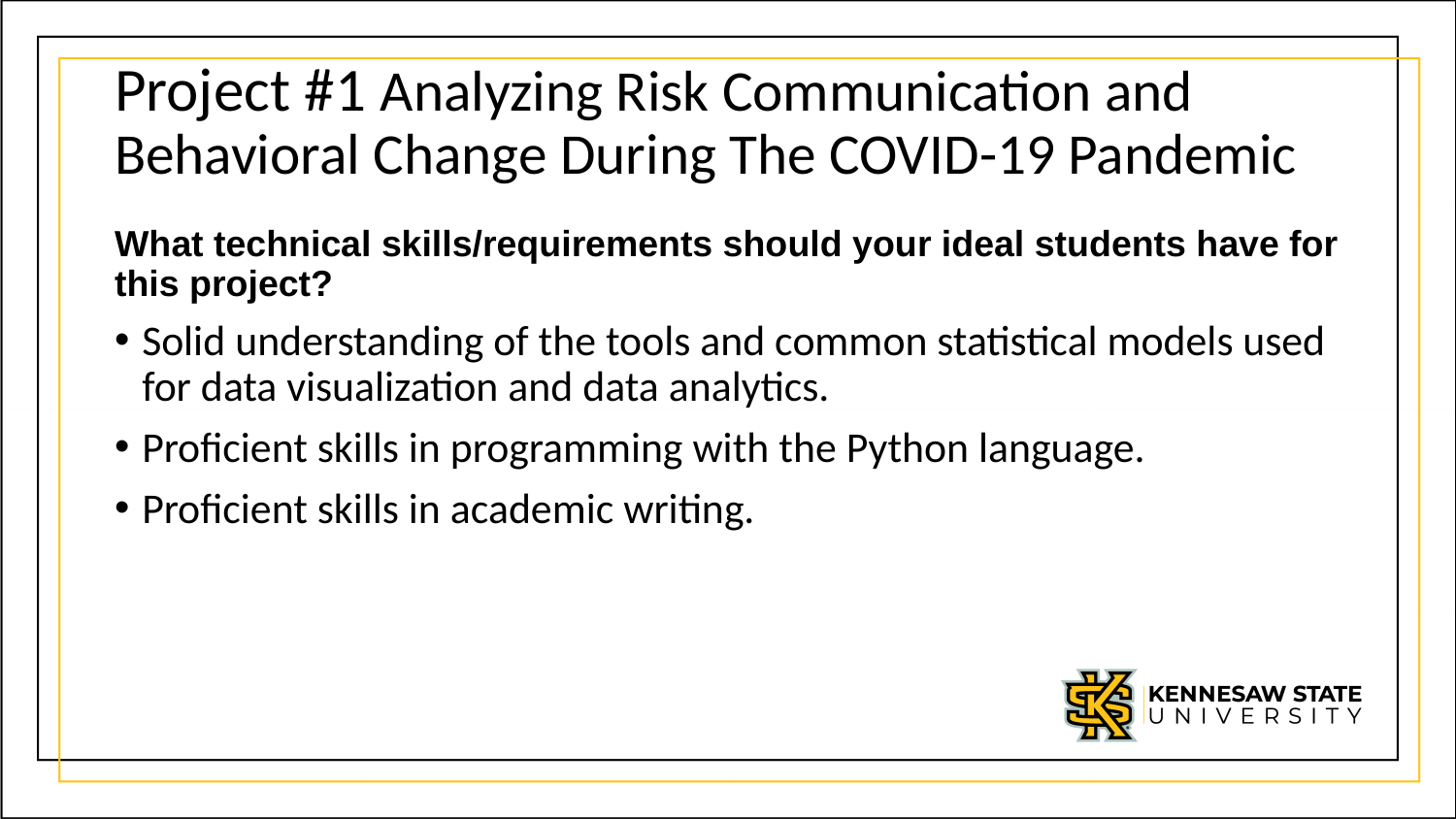

# Project #1 Analyzing Risk Communication and Behavioral Change During The COVID-19 Pandemic
What technical skills/requirements should your ideal students have for this project?
Solid understanding of the tools and common statistical models used for data visualization and data analytics.
Proficient skills in programming with the Python language.
Proficient skills in academic writing.